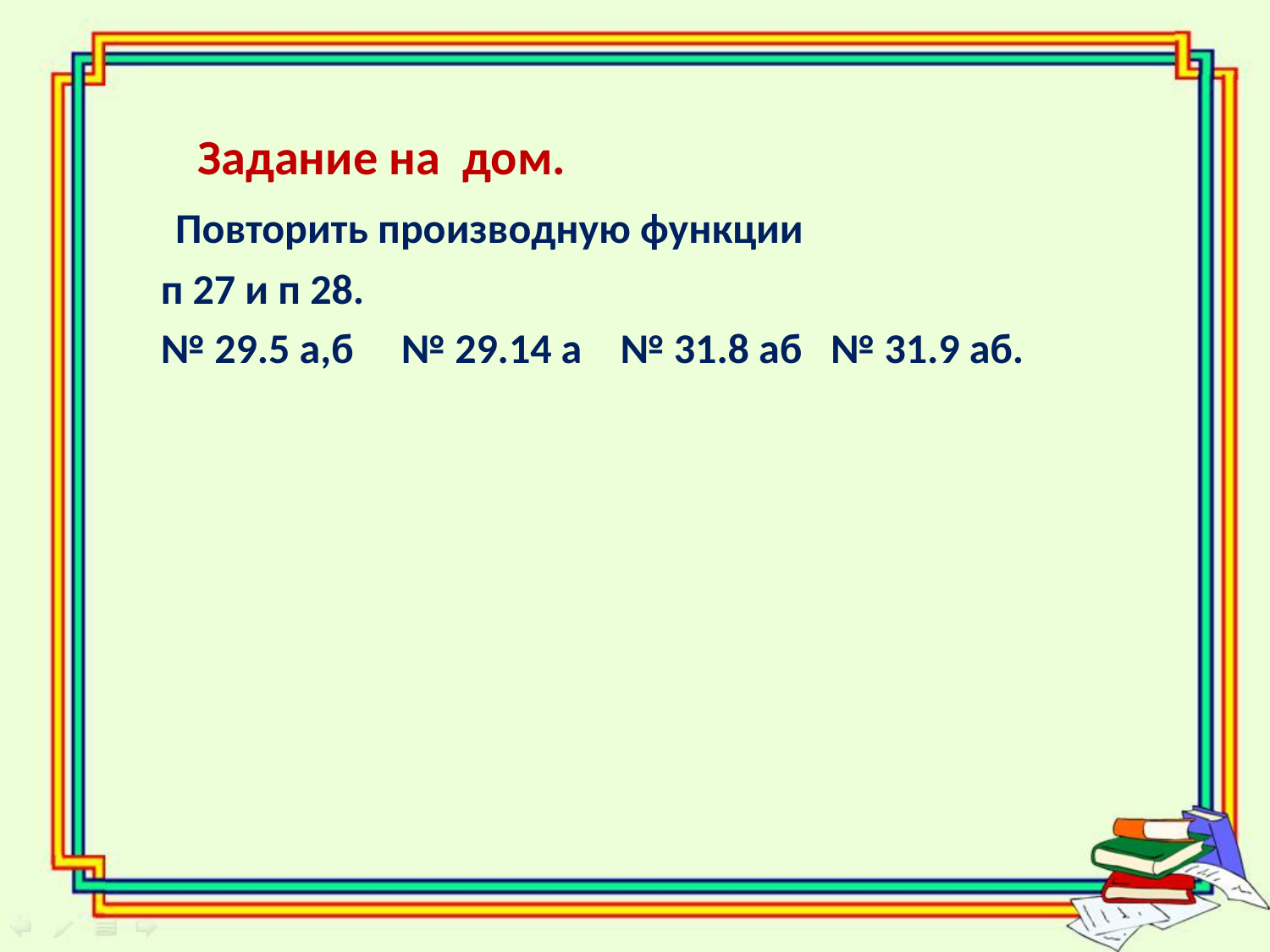

Задание на  дом.
   Повторить производную функции
  п 27 и п 28.
  № 29.5 а,б     № 29.14 а    № 31.8 аб   № 31.9 аб.